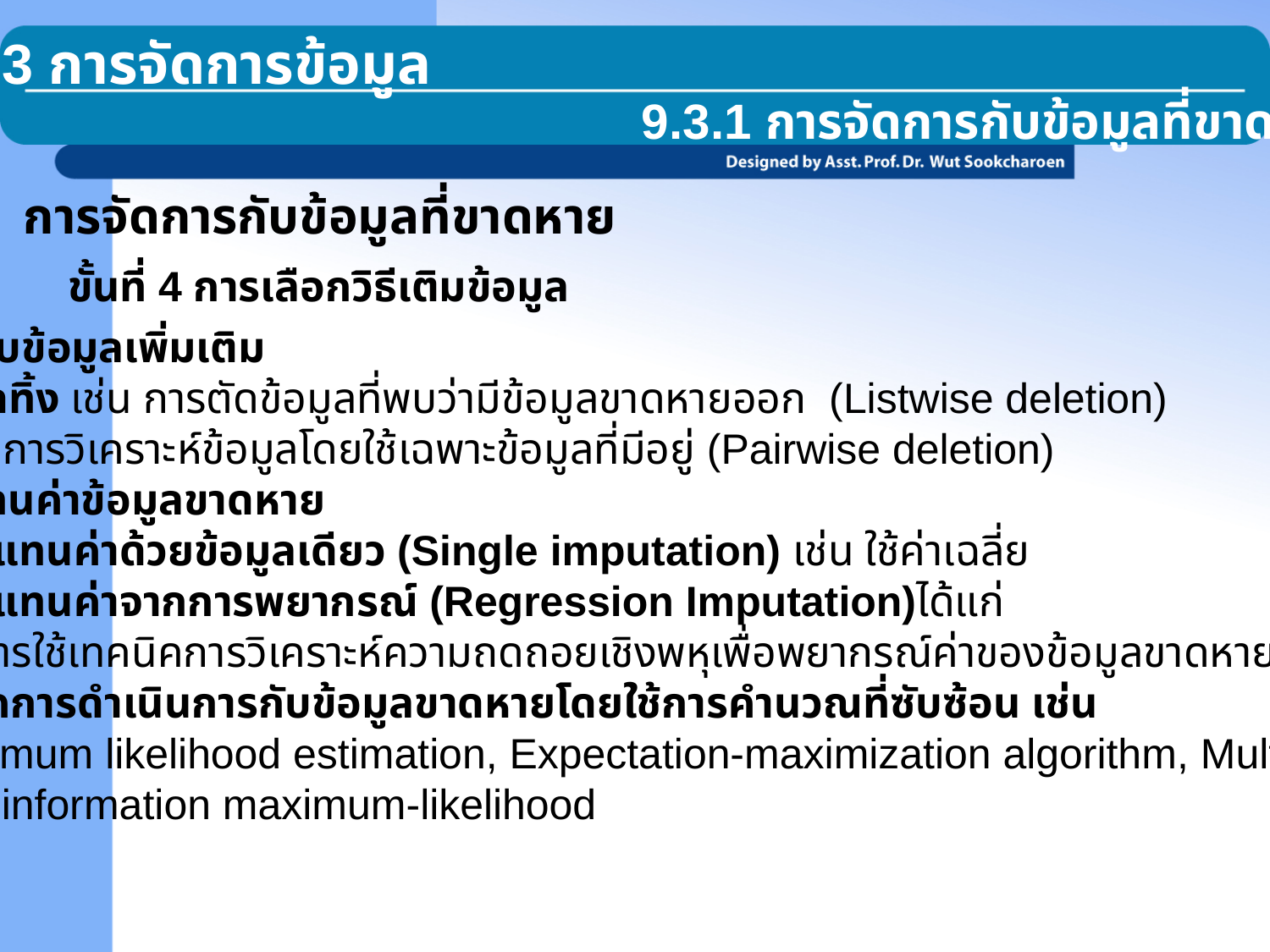

9.3 การจัดการข้อมูล
9.3.1 การจัดการกับข้อมูลที่ขาดหาย
การจัดการกับข้อมูลที่ขาดหาย
ขั้นที่ 4 การเลือกวิธีเติมข้อมูล
 การเก็บข้อมูลเพิ่มเติม
 การตัดทิ้ง เช่น การตัดข้อมูลที่พบว่ามีข้อมูลขาดหายออก  (Listwise deletion)
      หรือ การวิเคราะห์ข้อมูลโดยใช้เฉพาะข้อมูลที่มีอยู่ (Pairwise deletion)
 การแทนค่าข้อมูลขาดหาย
 การแทนค่าด้วยข้อมูลเดียว (Single imputation) เช่น ใช้ค่าเฉลี่ย
 การแทนค่าจากการพยากรณ์ (Regression Imputation)ได้แก่
     การใช้เทคนิคการวิเคราะห์ความถดถอยเชิงพหุเพื่อพยากรณ์ค่าของข้อมูลขาดหาย
 เทคนิคการดำเนินการกับข้อมูลขาดหายโดยใช้การคำนวณที่ซับซ้อน เช่น
     Maximum likelihood estimation, Expectation-maximization algorithm, Multiple Imputation,
      Full information maximum-likelihood